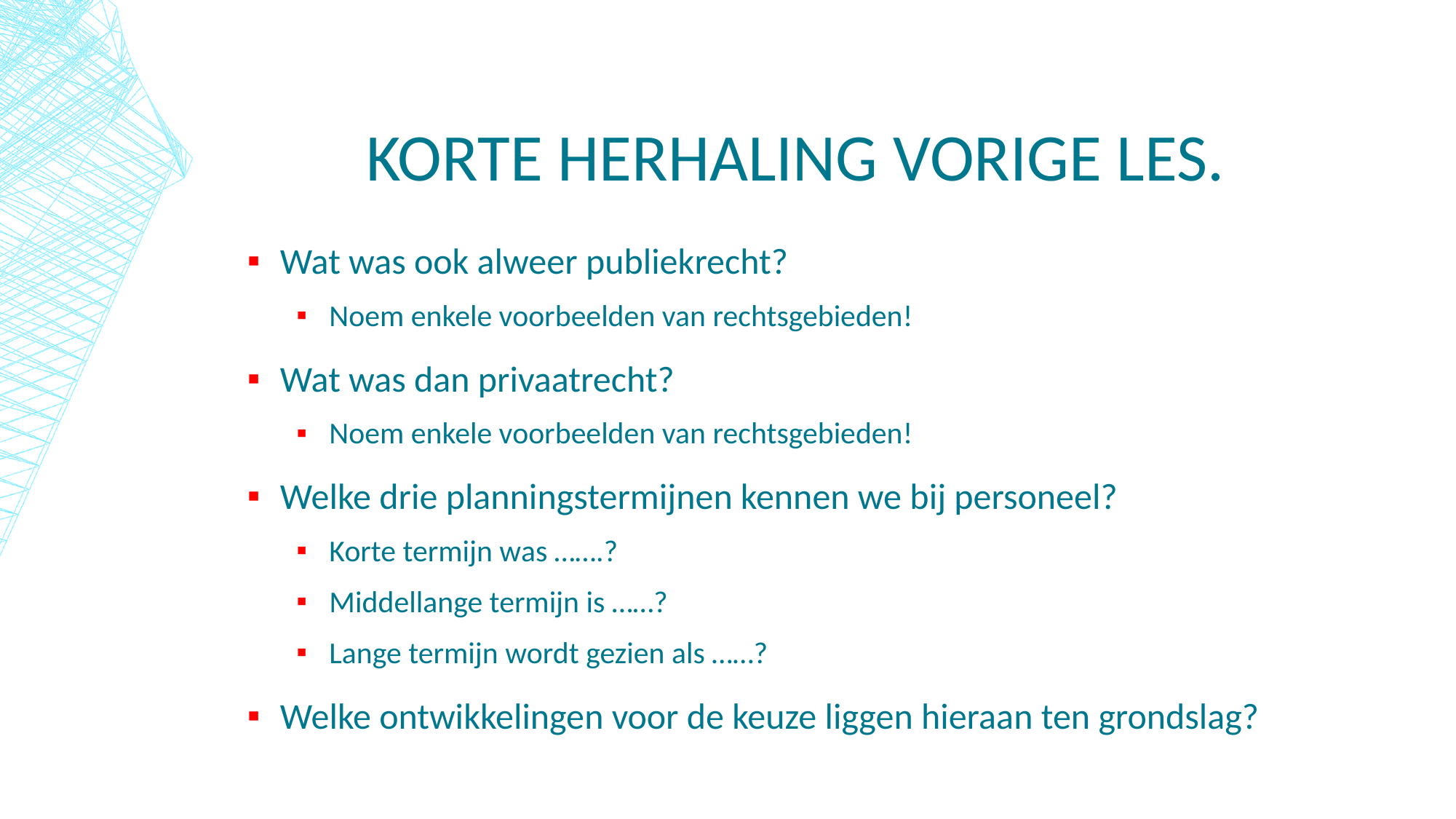

# Korte herhaling vorige les.
Wat was ook alweer publiekrecht?
Noem enkele voorbeelden van rechtsgebieden!
Wat was dan privaatrecht?
Noem enkele voorbeelden van rechtsgebieden!
Welke drie planningstermijnen kennen we bij personeel?
Korte termijn was …….?
Middellange termijn is ……?
Lange termijn wordt gezien als ……?
Welke ontwikkelingen voor de keuze liggen hieraan ten grondslag?